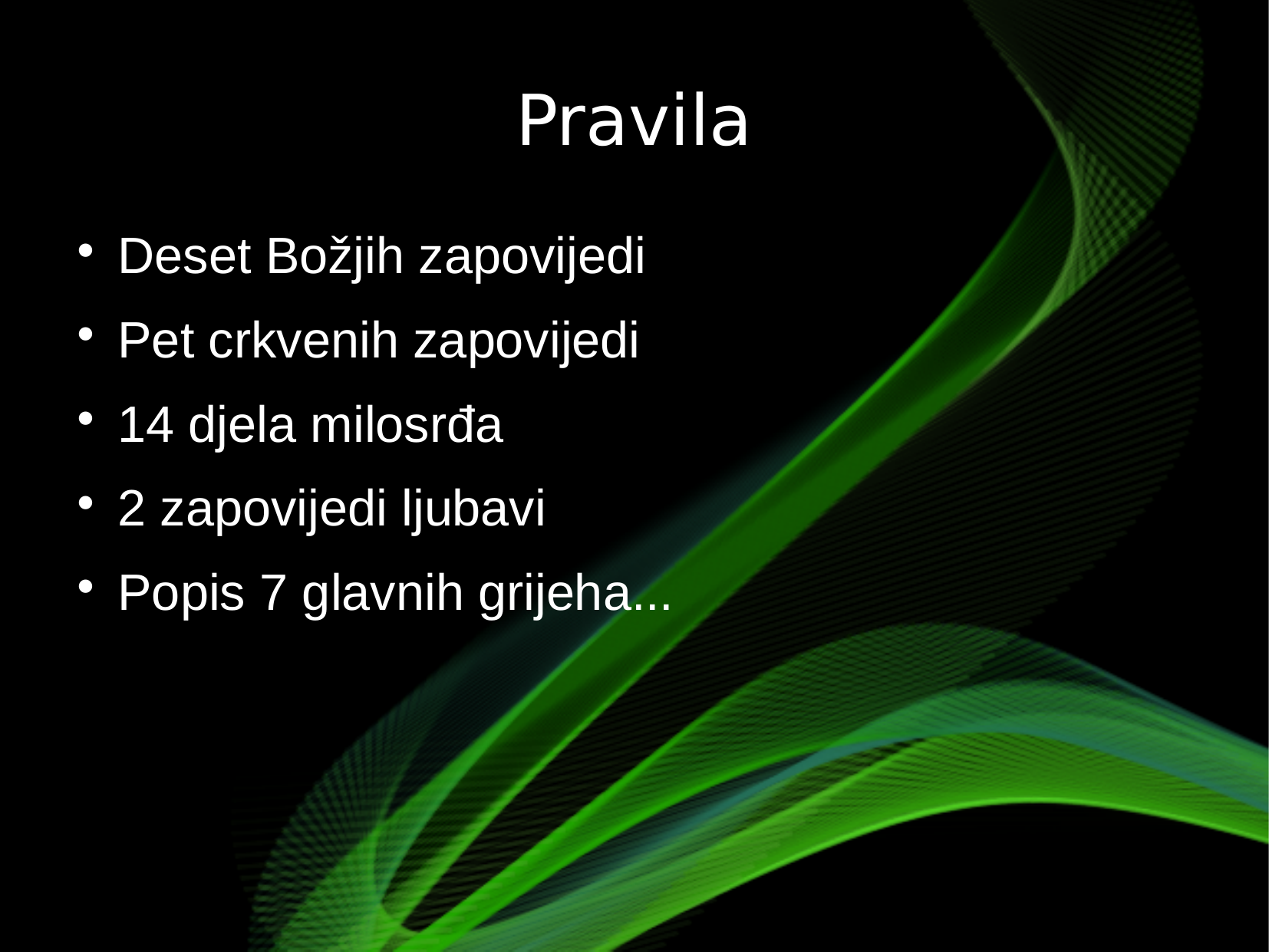

# Pravila
Deset Božjih zapovijedi
Pet crkvenih zapovijedi
14 djela milosrđa
2 zapovijedi ljubavi
Popis 7 glavnih grijeha...